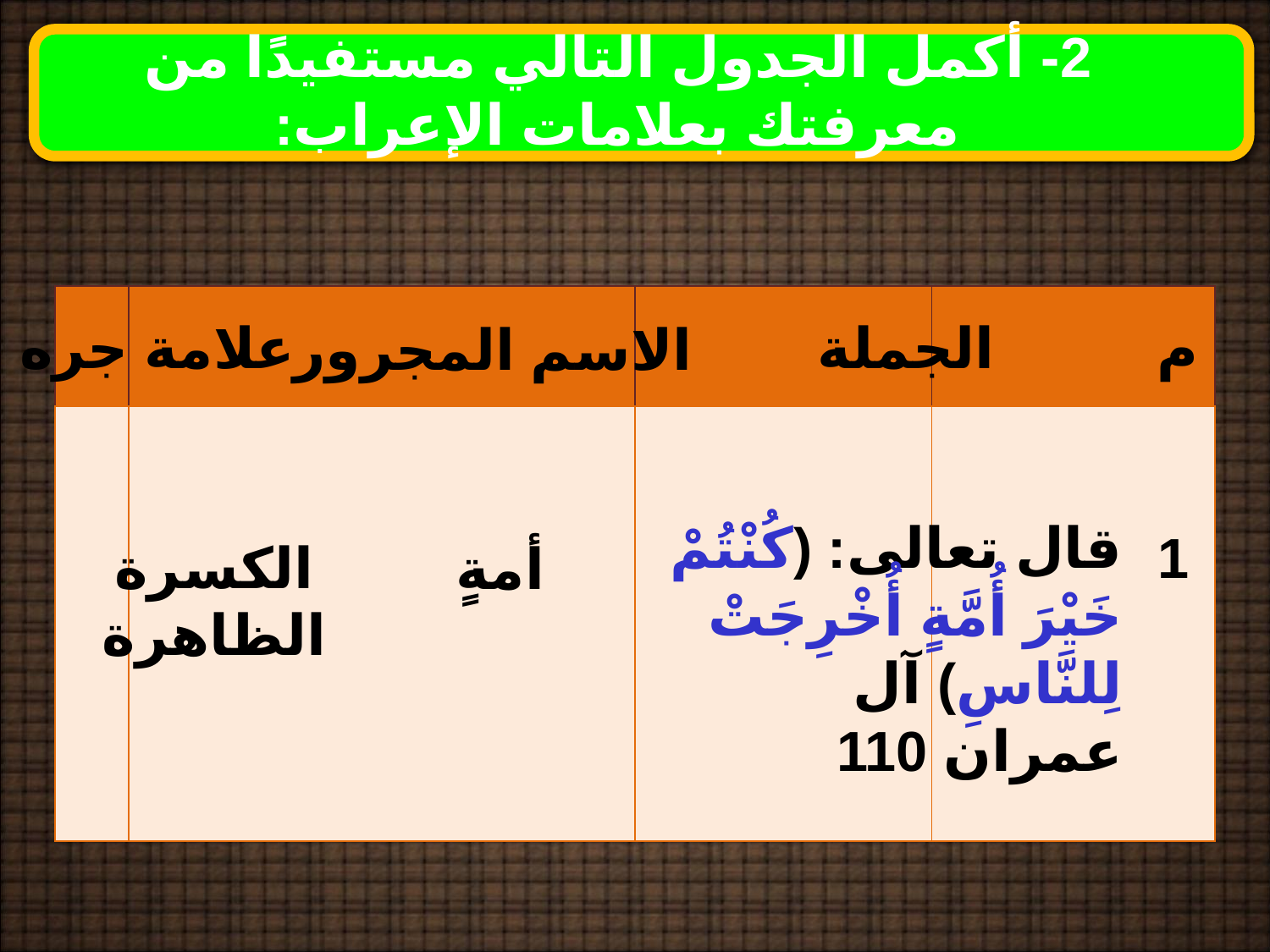

2- أكمل الجدول التالي مستفيدًا من معرفتك بعلامات الإعراب:
|  |  |  |  |
| --- | --- | --- | --- |
|  |  |  |  |
علامة جره
الجملة
م
الاسم المجرور
قال تعالى: (كُنْتُمْ خَيْرَ أُمَّةٍ أُخْرِجَتْ لِلنَّاسِ) آل عمران 110
1
الكسرة الظاهرة
أمةٍ